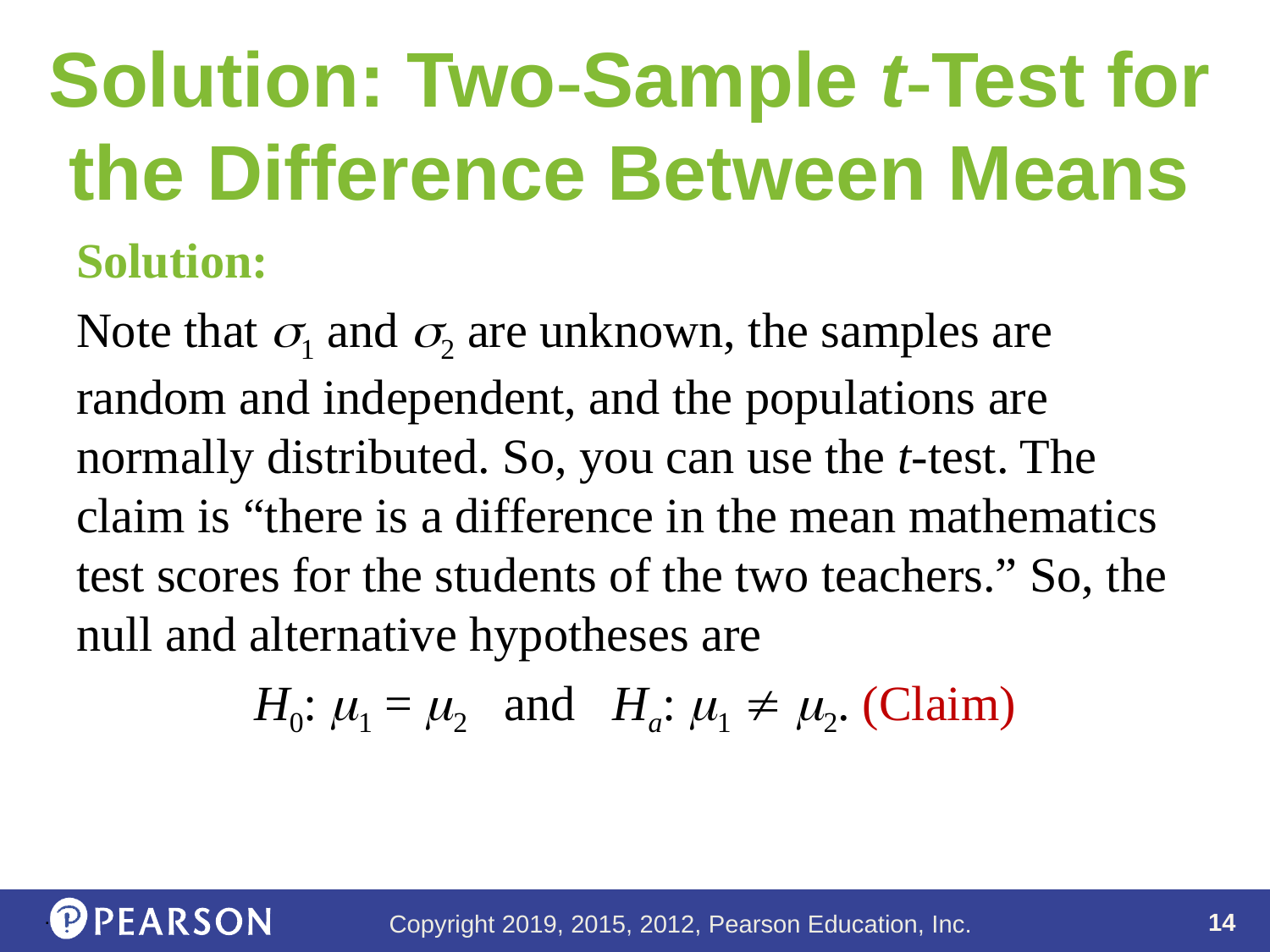

# Solution: Two-Sample t-Test for the Difference Between Means
Solution:
Note that σ1 and σ2 are unknown, the samples are random and independent, and the populations are normally distributed. So, you can use the t-test. The claim is “there is a difference in the mean mathematics test scores for the students of the two teachers.” So, the null and alternative hypotheses are
H0: μ1 = μ2   and   Ha: μ1 ≠ μ2. (Claim)
.